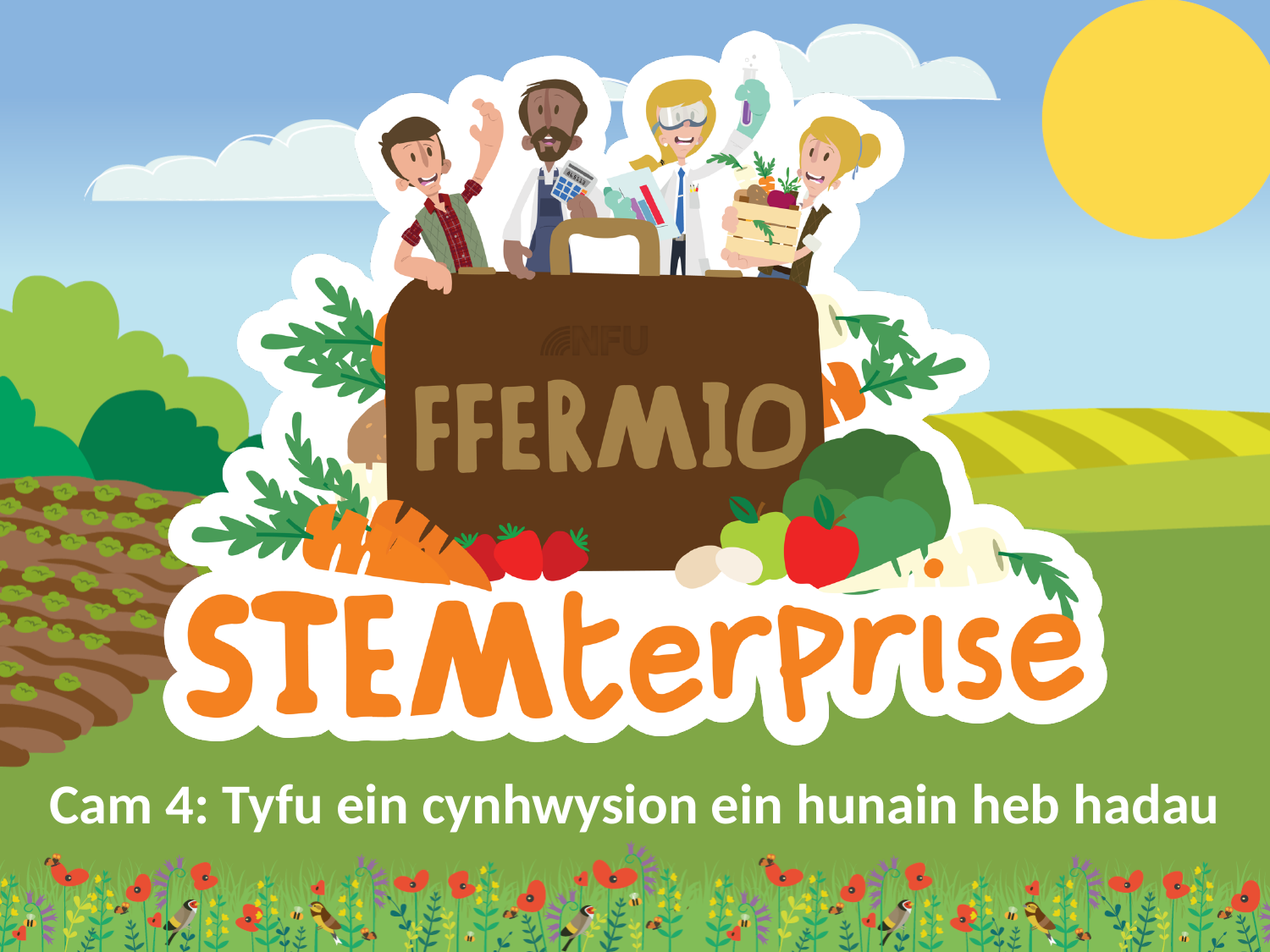

# Cam 4: Tyfu ein cynhwysion ein hunain heb hadau